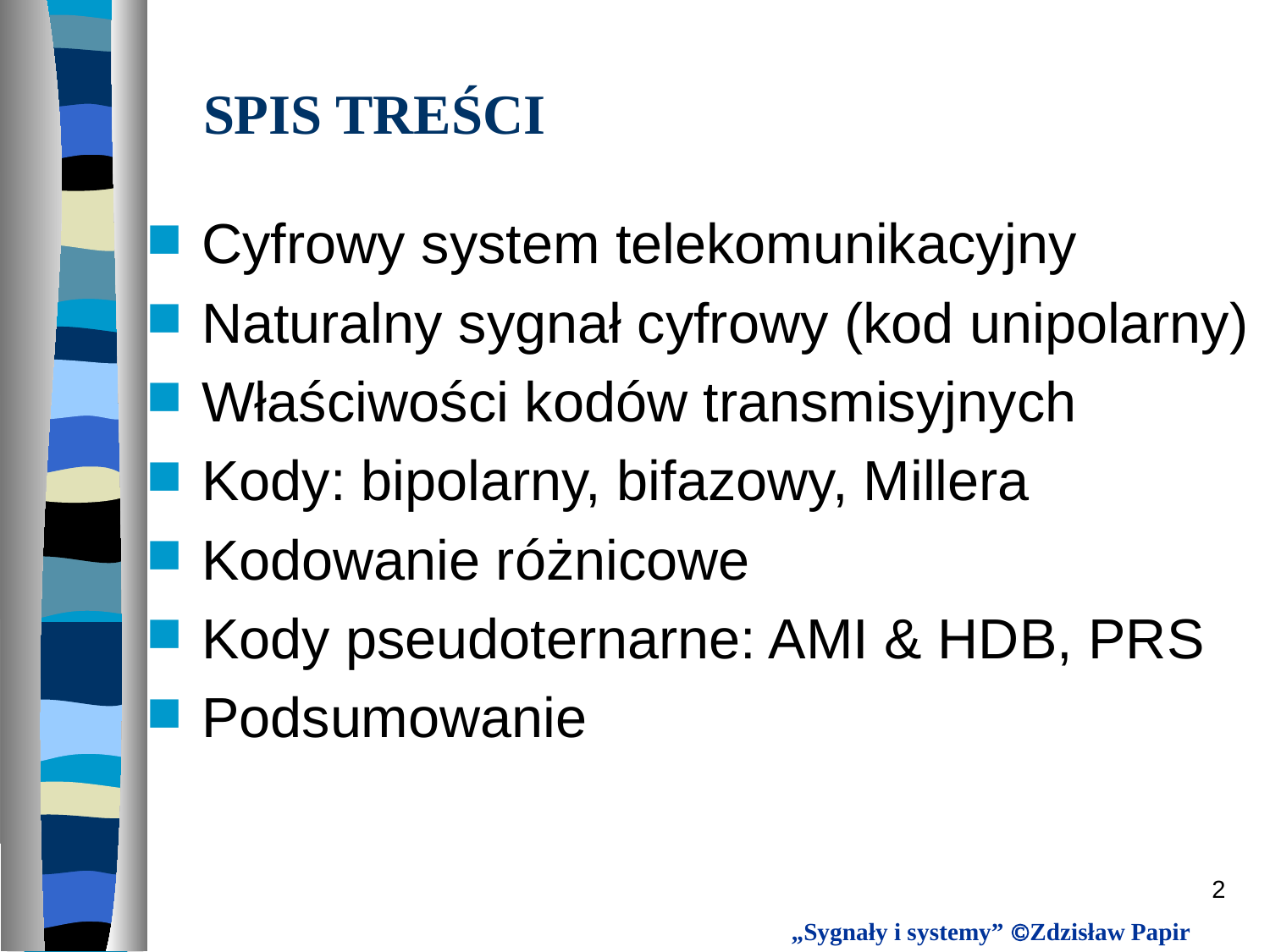

# SPIS TREŚCI
Cyfrowy system telekomunikacyjny
Naturalny sygnał cyfrowy (kod unipolarny)
Właściwości kodów transmisyjnych
Kody: bipolarny, bifazowy, Millera
Kodowanie różnicowe
Kody pseudoternarne: AMI & HDB, PRS
Podsumowanie
2
„Sygnały i systemy” ©Zdzisław Papir